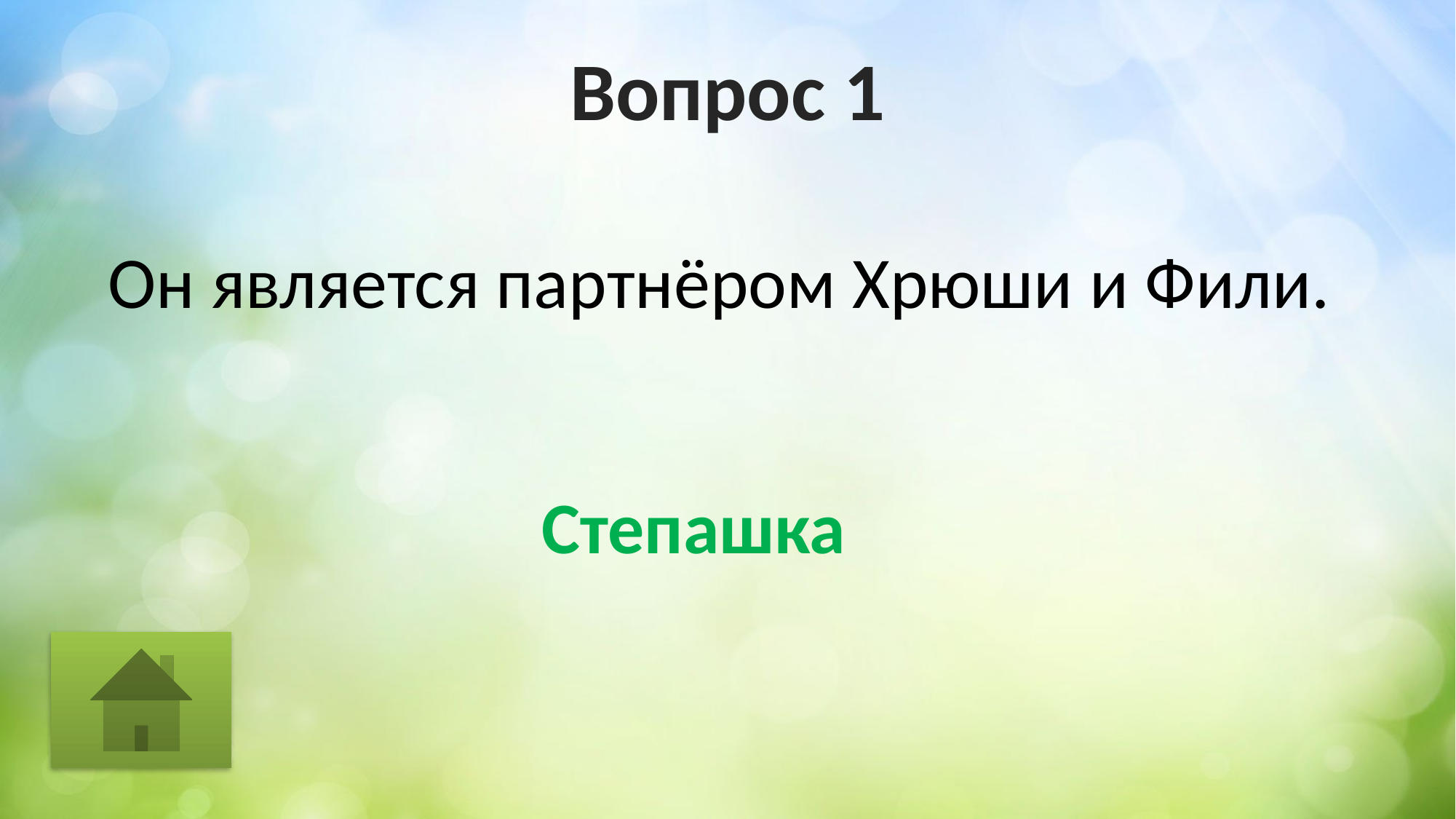

# Вопрос 1
Он является партнёром Хрюши и Фили.
Степашка